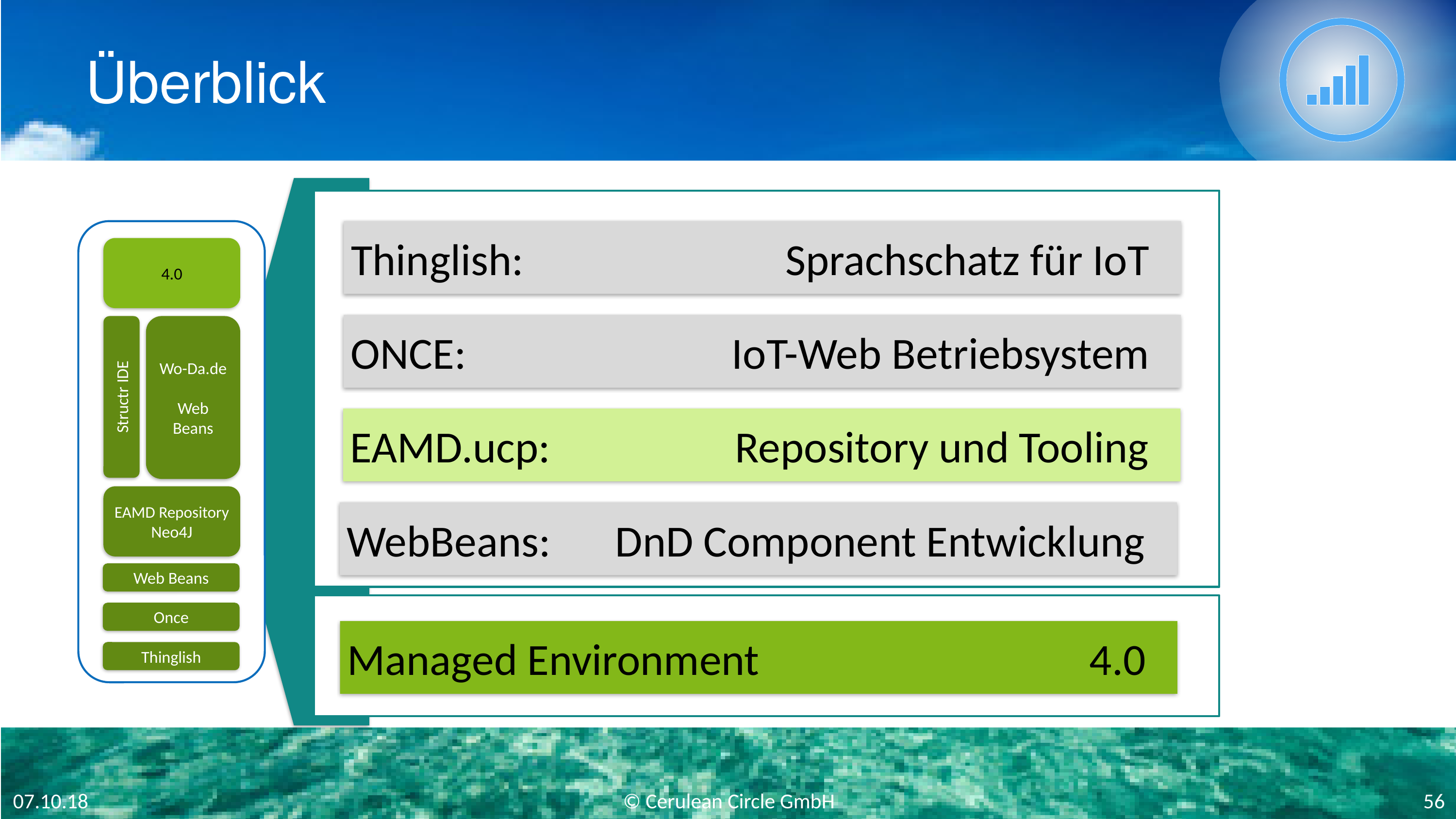

# Überblick

Thinglish:	Sprachschatz für IoT
4.0
Wo-Da.de

Web
Beans
Structr IDE
EAMD Repository
Neo4J
Web Beans
Once
Thinglish
ONCE: 	IoT-Web Betriebsystem
EAMD.ucp: 	Repository und Tooling
WebBeans: 	DnD Component Entwicklung

Managed Environment 	4.0
© Cerulean Circle GmbH
56
07.10.18